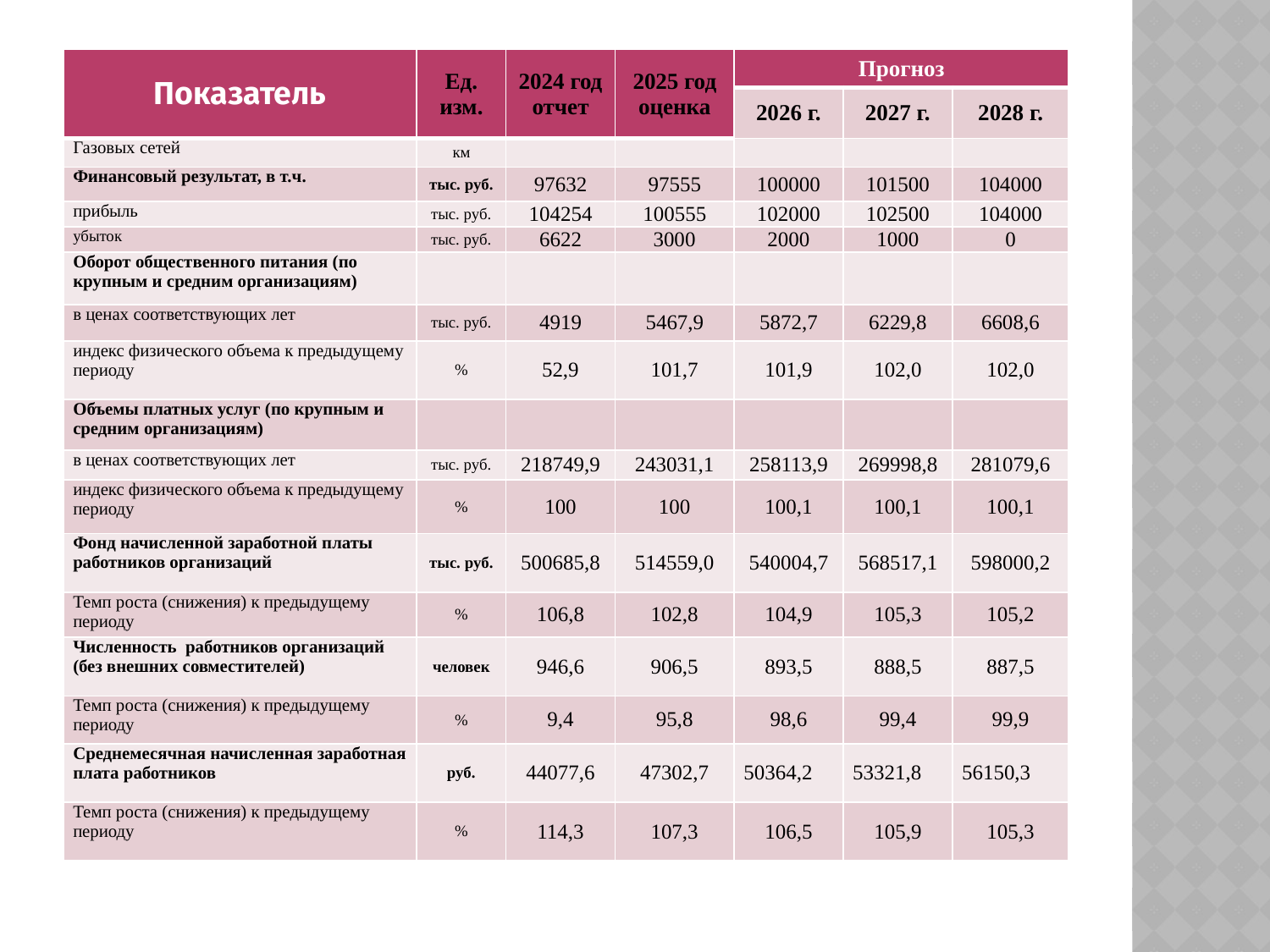

#
| Показатель | Ед. изм. | 2024 год отчет | 2025 год оценка | Прогноз |  |  |
| --- | --- | --- | --- | --- | --- | --- |
|  |  |  |  | 2026 г. | 2027 г. | 2028 г. |
| Газовых сетей | км |  |  |  |  |  |
| Финансовый результат, в т.ч. | тыс. руб. | 97632 | 97555 | 100000 | 101500 | 104000 |
| прибыль | тыс. руб. | 104254 | 100555 | 102000 | 102500 | 104000 |
| убыток | тыс. руб. | 6622 | 3000 | 2000 | 1000 | 0 |
| Оборот общественного питания (по крупным и средним организациям) |  |  |  |  |  |  |
| в ценах соответствующих лет | тыс. руб. | 4919 | 5467,9 | 5872,7 | 6229,8 | 6608,6 |
| индекс физического объема к предыдущему периоду | % | 52,9 | 101,7 | 101,9 | 102,0 | 102,0 |
| Объемы платных услуг (по крупным и средним организациям) |  |  |  |  |  |  |
| в ценах соответствующих лет | тыс. руб. | 218749,9 | 243031,1 | 258113,9 | 269998,8 | 281079,6 |
| индекс физического объема к предыдущему периоду | % | 100 | 100 | 100,1 | 100,1 | 100,1 |
| Фонд начисленной заработной платы работников организаций | тыс. руб. | 500685,8 | 514559,0 | 540004,7 | 568517,1 | 598000,2 |
| Темп роста (снижения) к предыдущему периоду | % | 106,8 | 102,8 | 104,9 | 105,3 | 105,2 |
| Численность работников организаций (без внешних совместителей) | человек | 946,6 | 906,5 | 893,5 | 888,5 | 887,5 |
| Темп роста (снижения) к предыдущему периоду | % | 9,4 | 95,8 | 98,6 | 99,4 | 99,9 |
| Среднемесячная начисленная заработная плата работников | руб. | 44077,6 | 47302,7 | 50364,2 | 53321,8 | 56150,3 |
| Темп роста (снижения) к предыдущему периоду | % | 114,3 | 107,3 | 106,5 | 105,9 | 105,3 |